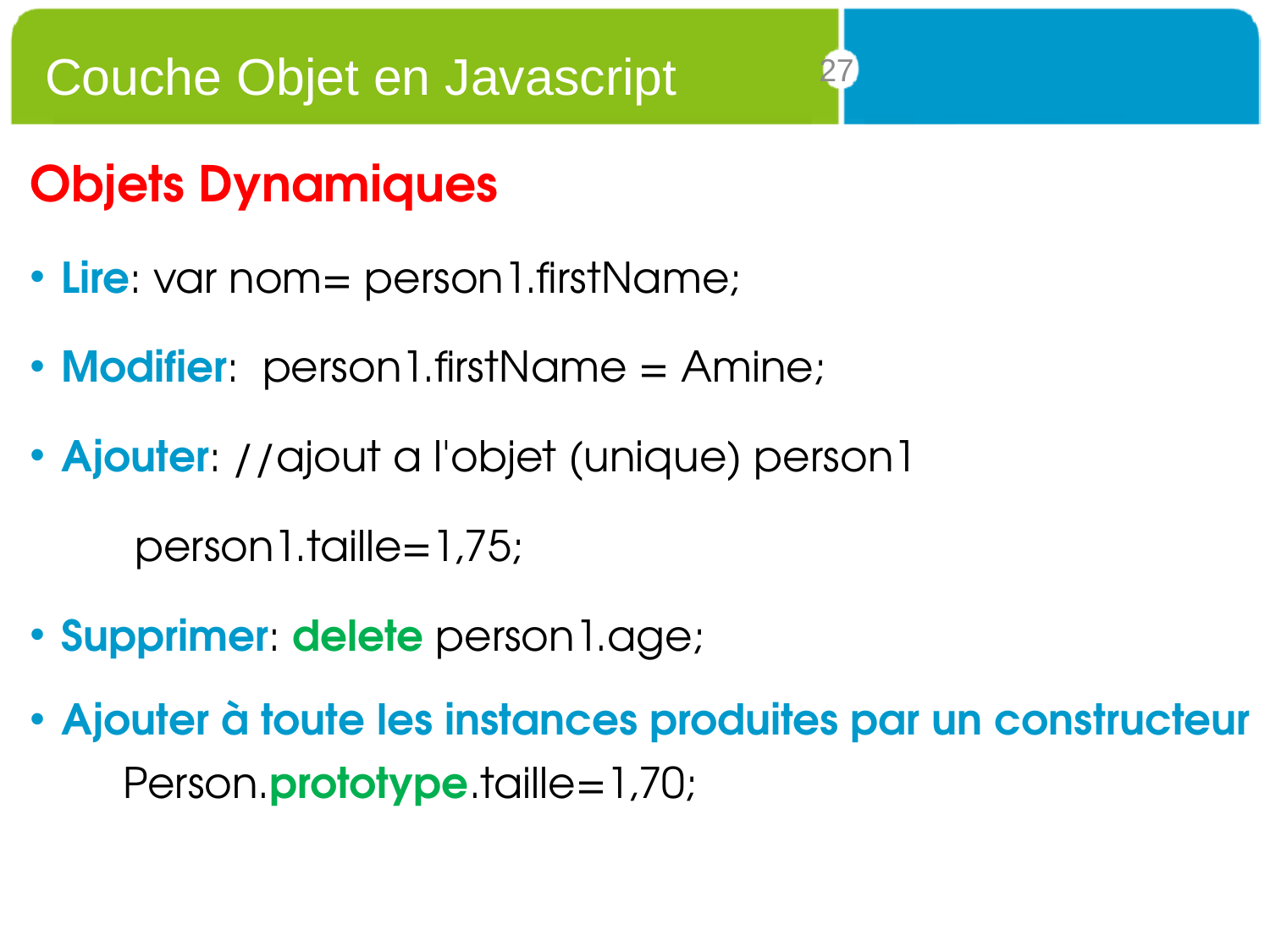

# Couche Objet en Javascript
27
Objets Dynamiques
Lire: var nom= person1.firstName;
Modifier:  person1.firstName = Amine;
Ajouter: //ajout a l'objet (unique) person1
         person1.taille=1,75;
Supprimer: delete person1.age;
Ajouter à toute les instances produites par un constructeur
        Person.prototype.taille=1,70;